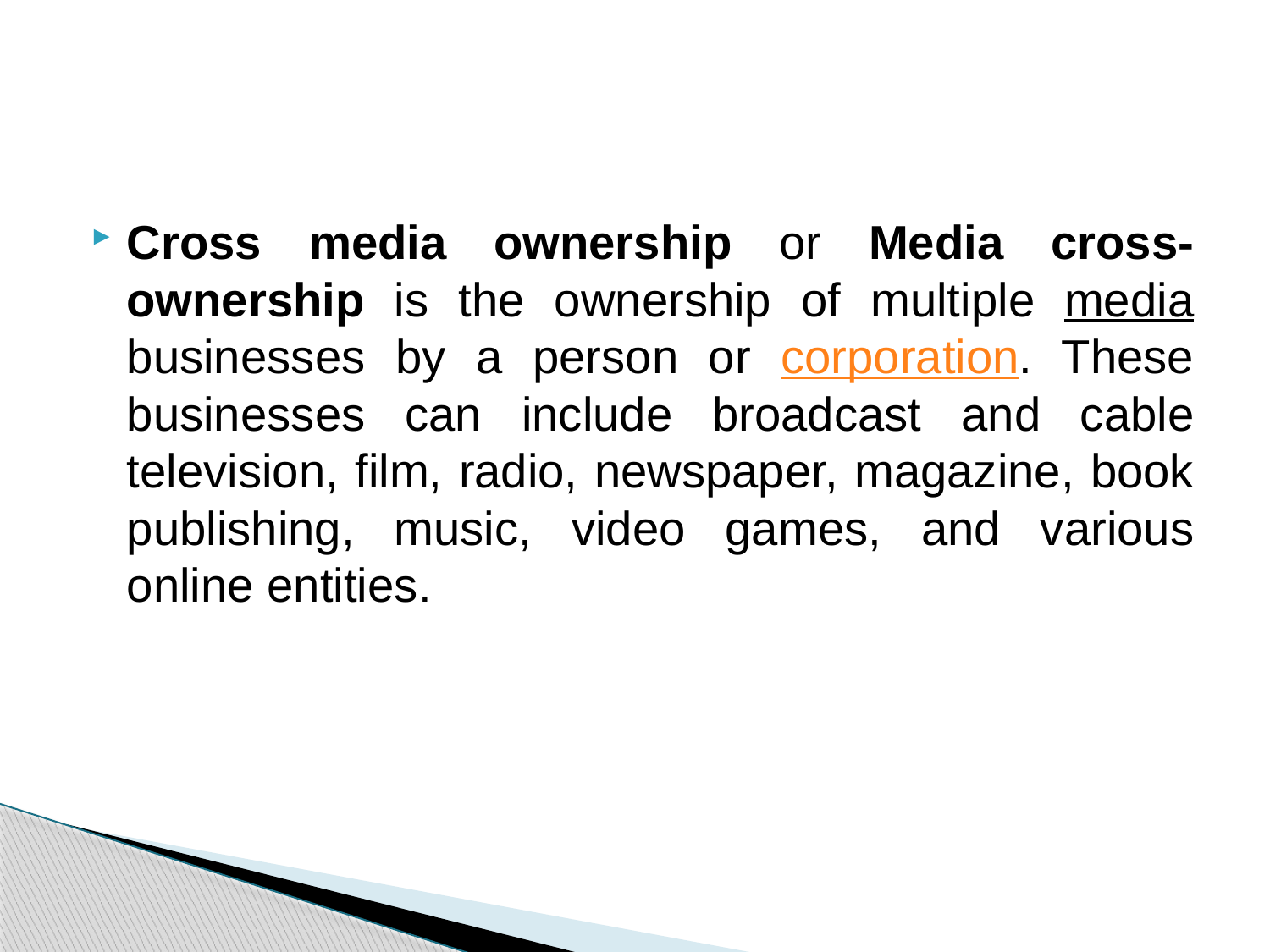

#
Cross media ownership or Media cross-ownership is the ownership of multiple media businesses by a person or corporation. These businesses can include broadcast and cable television, film, radio, newspaper, magazine, book publishing, music, video games, and various online entities.